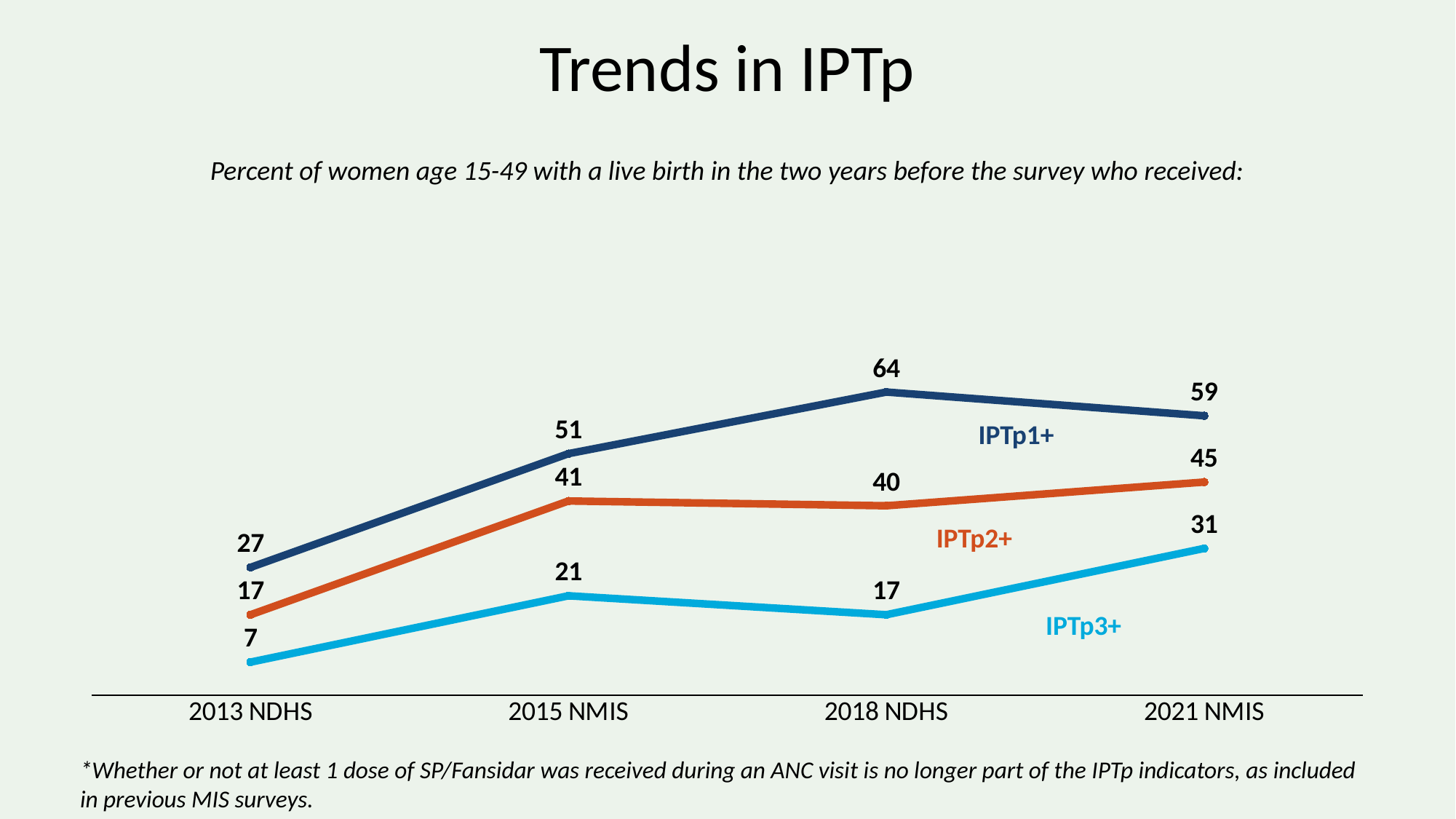

# Trends in IPTp
Percent of women age 15-49 with a live birth in the two years before the survey who received:

### Chart

| Category | Series 1 | Series 2 | Series 3 |
|---|---|---|---|
| 2013 NDHS | 27.0 | 17.0 | 7.0 |
| 2015 NMIS | 51.0 | 41.0 | 21.0 |
| 2018 NDHS | 64.0 | 40.0 | 17.0 |
| 2021 NMIS | 59.0 | 45.0 | 31.0 |
IPTp1+
IPTp2+
IPTp3+
*Whether or not at least 1 dose of SP/Fansidar was received during an ANC visit is no longer part of the IPTp indicators, as included in previous MIS surveys.